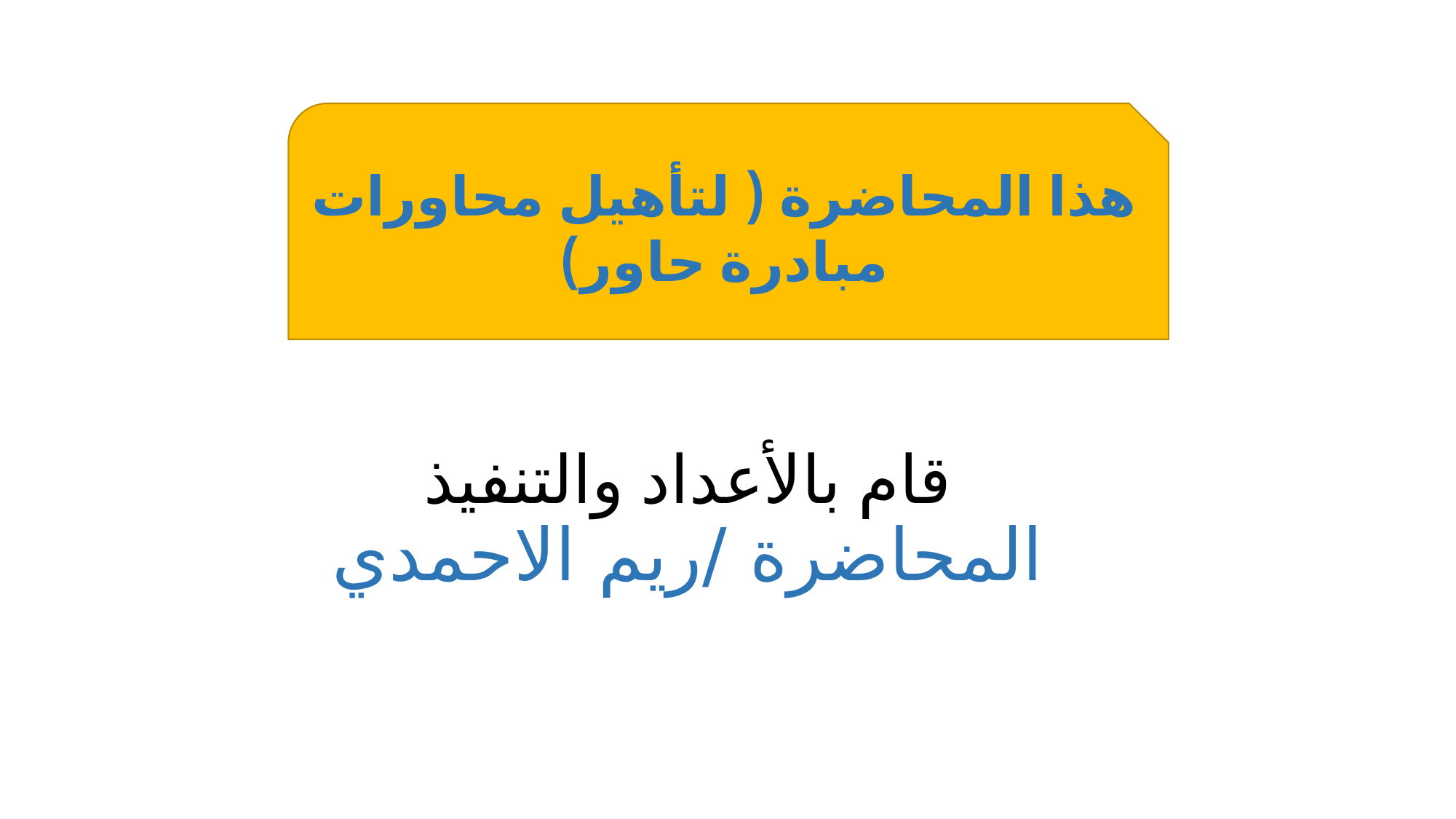

هذا المحاضرة ( لتأهيل محاورات مبادرة حاور)
# قام بالأعداد والتنفيذ المحاضرة /ريم الاحمدي